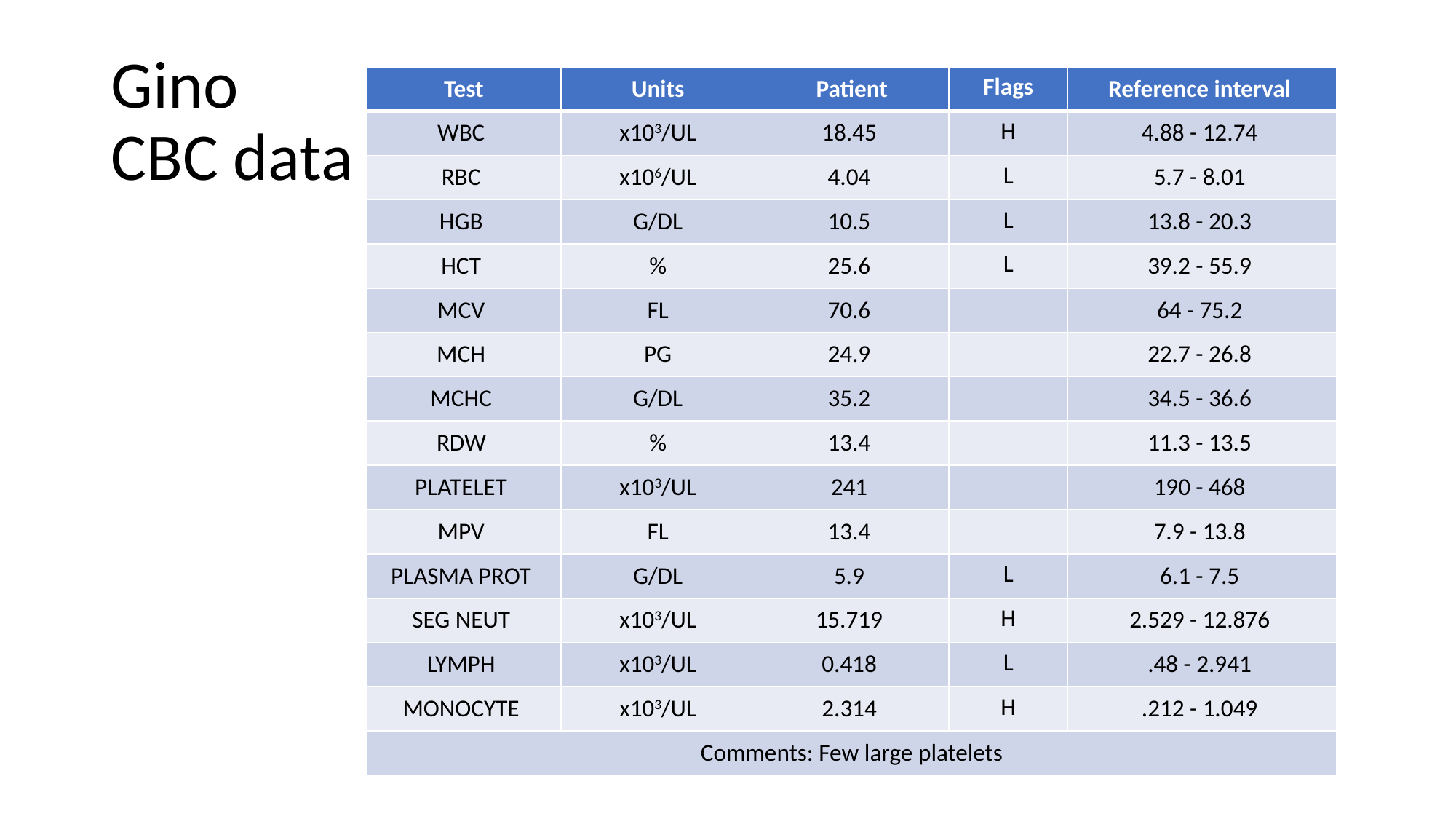

# Gino CBC data
| Test | Units | Patient | Flags | Reference interval |
| --- | --- | --- | --- | --- |
| WBC | x103/UL | 18.45 | H | 4.88 - 12.74 |
| RBC | x106/UL | 4.04 | L | 5.7 - 8.01 |
| HGB | G/DL | 10.5 | L | 13.8 - 20.3 |
| HCT | % | 25.6 | L | 39.2 - 55.9 |
| MCV | FL | 70.6 |  | 64 - 75.2 |
| MCH | PG | 24.9 |  | 22.7 - 26.8 |
| MCHC | G/DL | 35.2 |  | 34.5 - 36.6 |
| RDW | % | 13.4 |  | 11.3 - 13.5 |
| PLATELET | x103/UL | 241 |  | 190 - 468 |
| MPV | FL | 13.4 |  | 7.9 - 13.8 |
| PLASMA PROT | G/DL | 5.9 | L | 6.1 - 7.5 |
| SEG NEUT | x103/UL | 15.719 | H | 2.529 - 12.876 |
| LYMPH | x103/UL | 0.418 | L | .48 - 2.941 |
| MONOCYTE | x103/UL | 2.314 | H | .212 - 1.049 |
| Comments: Few large platelets |  |  |  |  |